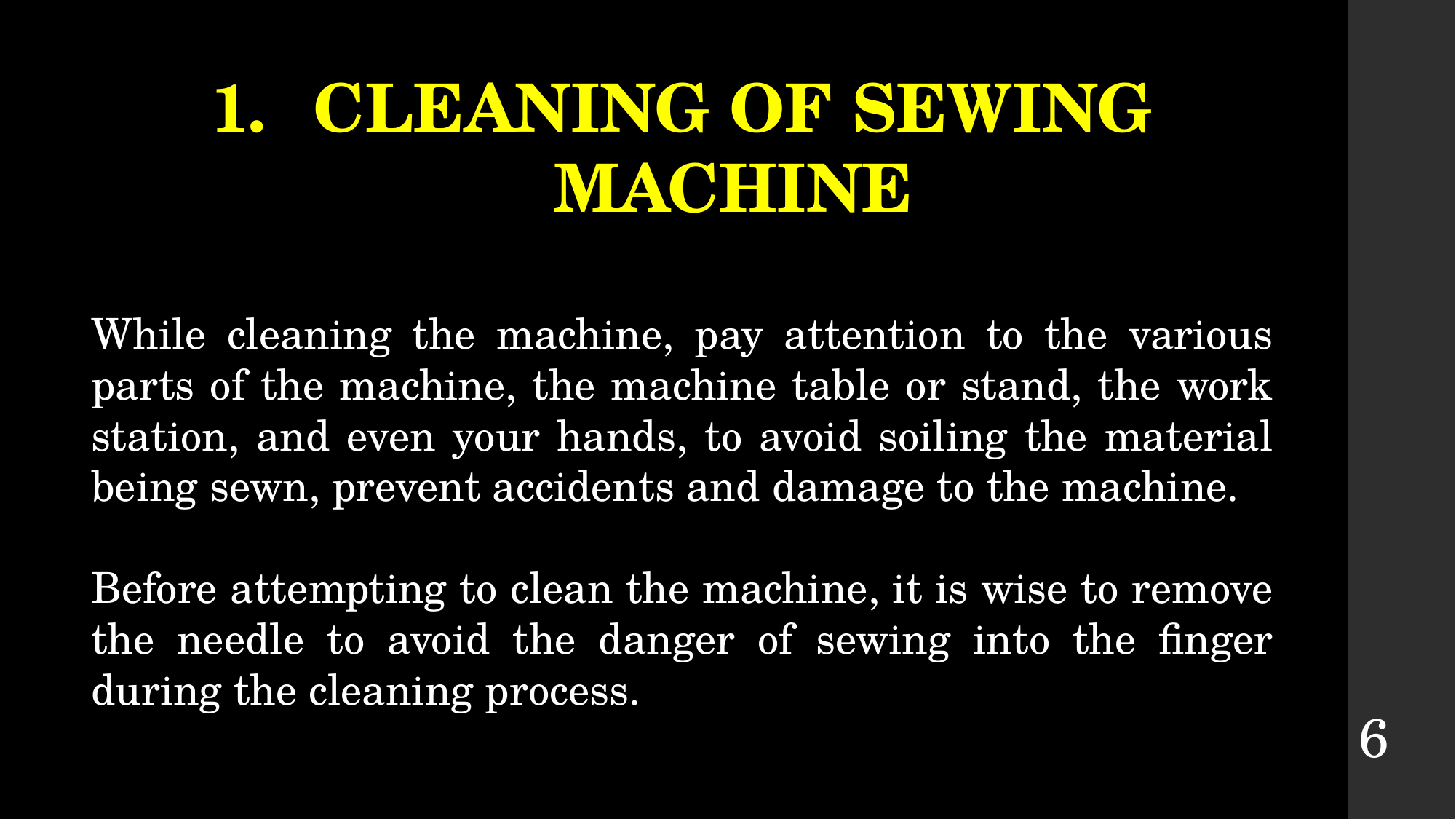

# CLEANING OF SEWING MACHINE
While cleaning the machine, pay attention to the various parts of the machine, the machine table or stand, the work station, and even your hands, to avoid soiling the material being sewn, prevent accidents and damage to the machine.

Before attempting to clean the machine, it is wise to remove the needle to avoid the danger of sewing into the finger during the cleaning process.
6